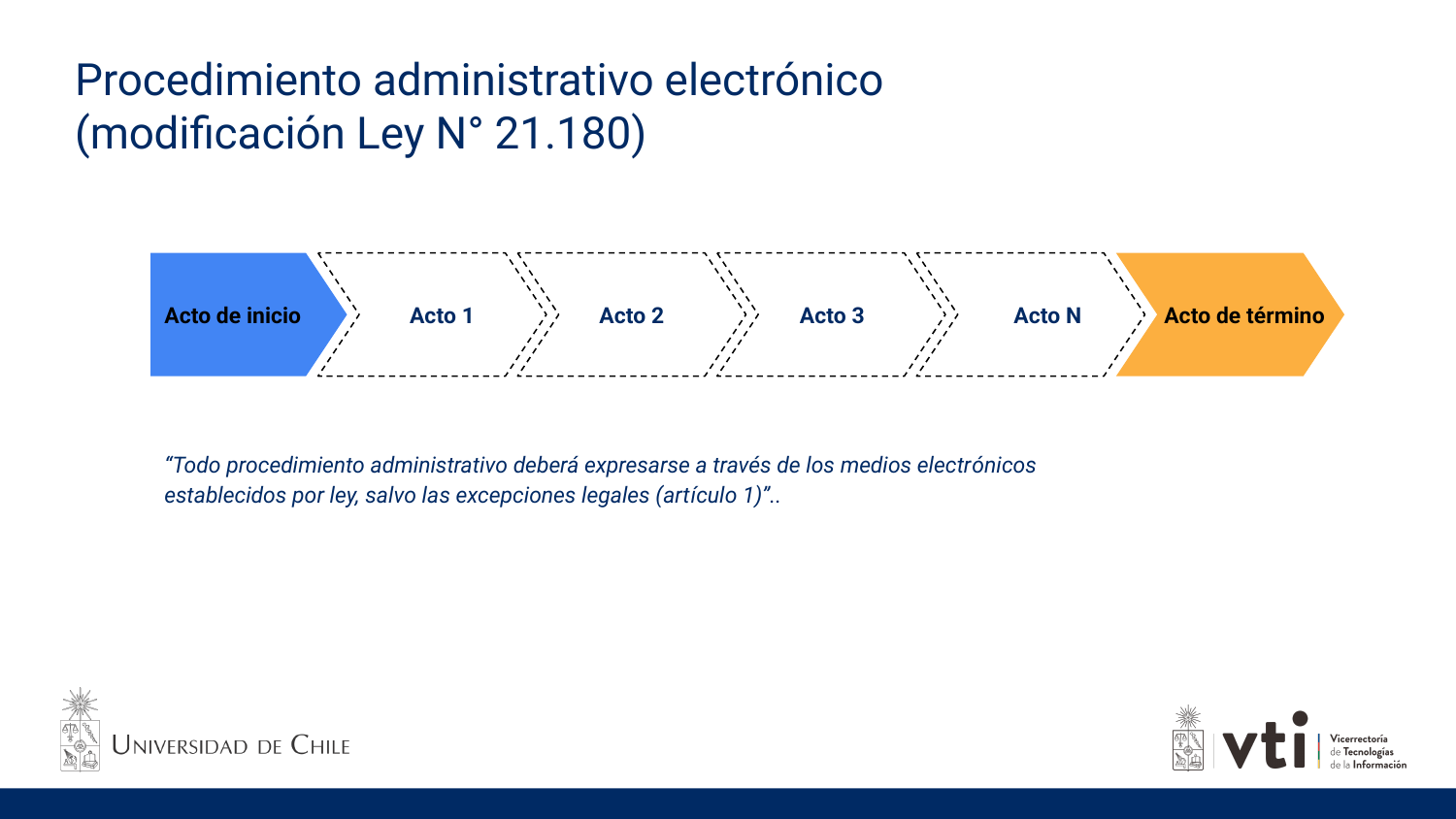

Procedimiento administrativo electrónico (modificación Ley N° 21.180)

Acto N
Acto 1
Acto 2
Acto 3
Acto de inicio
Acto de término
“Todo procedimiento administrativo deberá expresarse a través de los medios electrónicos establecidos por ley, salvo las excepciones legales (artículo 1)”..